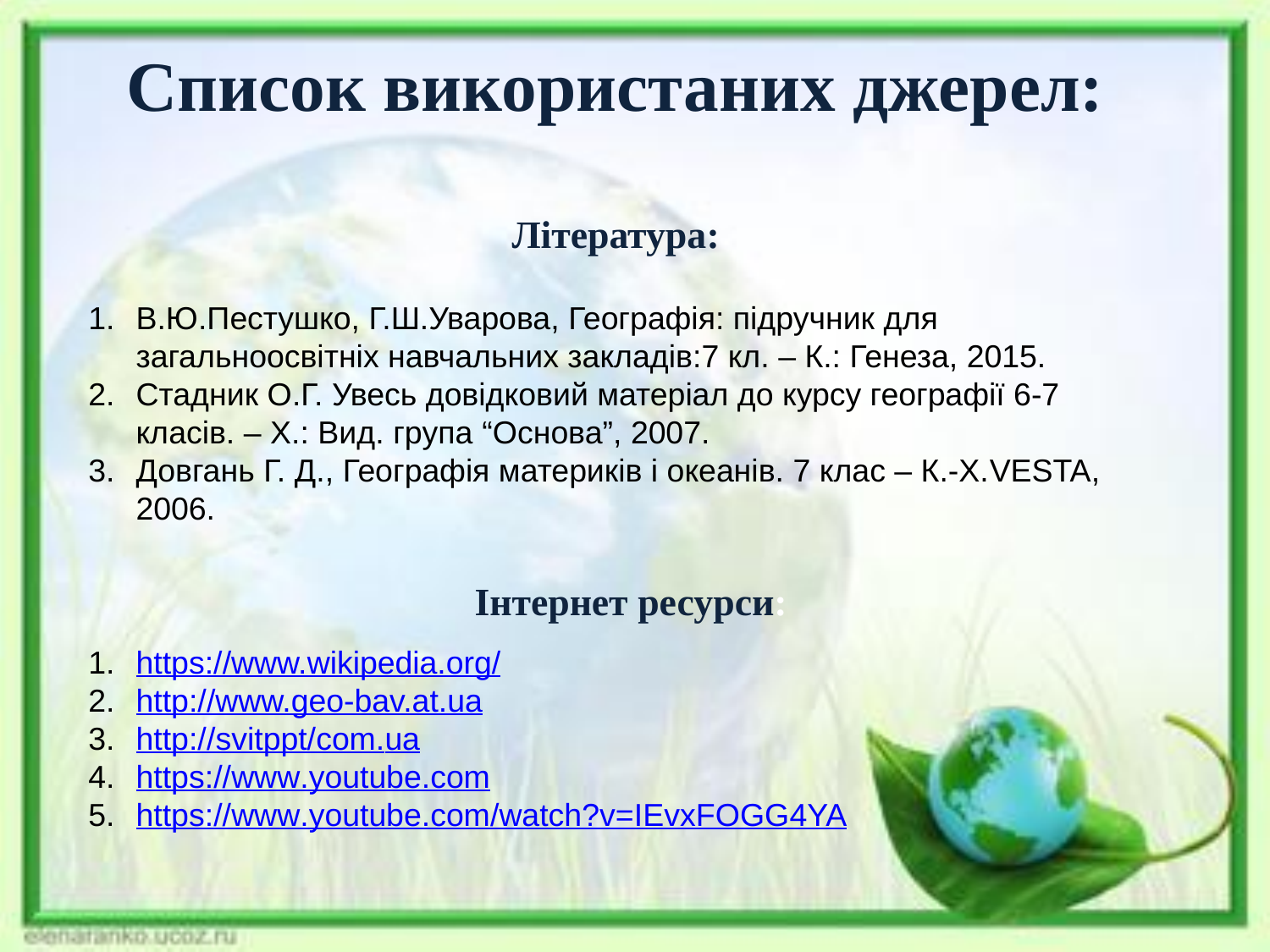

# Список використаних джерел: Література:
В.Ю.Пестушко, Г.Ш.Уварова, Географія: підручник для загальноосвітніх навчальних закладів:7 кл. – К.: Генеза, 2015.
Стадник О.Г. Увесь довідковий матеріал до курсу географії 6-7 класів. – Х.: Вид. група “Основа”, 2007.
Довгань Г. Д., Географія материків і океанів. 7 клас – К.-Х.VESTA, 2006.
Інтернет ресурси:
https://www.wikipedia.org/
http://www.geo-bav.at.ua
http://svitppt/com.ua
https://www.youtube.com
https://www.youtube.com/watch?v=IEvxFOGG4YA